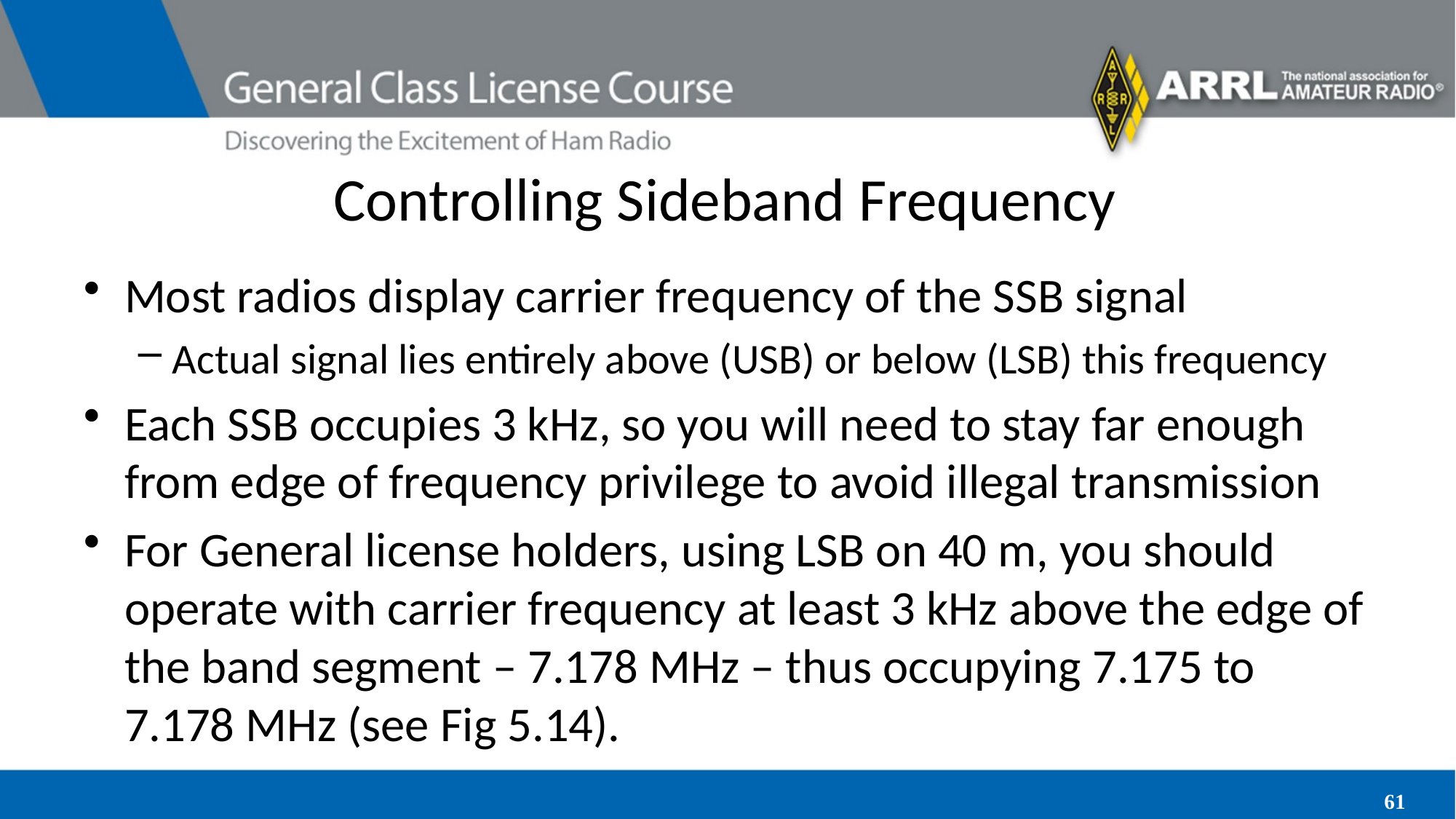

# Controlling Sideband Frequency
Most radios display carrier frequency of the SSB signal
Actual signal lies entirely above (USB) or below (LSB) this frequency
Each SSB occupies 3 kHz, so you will need to stay far enough from edge of frequency privilege to avoid illegal transmission
For General license holders, using LSB on 40 m, you should operate with carrier frequency at least 3 kHz above the edge of the band segment – 7.178 MHz – thus occupying 7.175 to 7.178 MHz (see Fig 5.14).